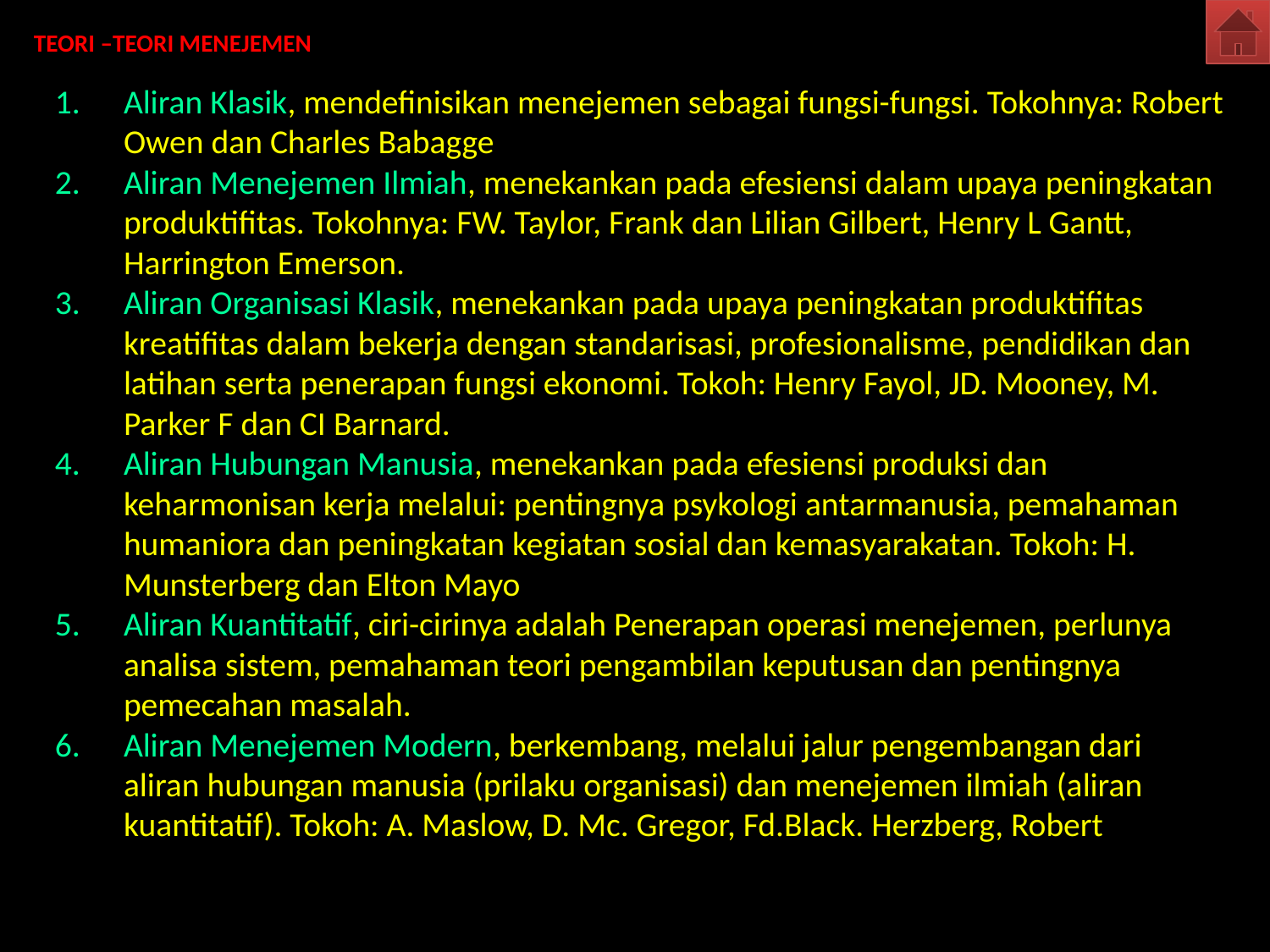

# TEORI –TEORI MENEJEMEN
Aliran Klasik, mendefinisikan menejemen sebagai fungsi-fungsi. Tokohnya: Robert Owen dan Charles Babagge
Aliran Menejemen Ilmiah, menekankan pada efesiensi dalam upaya peningkatan produktifitas. Tokohnya: FW. Taylor, Frank dan Lilian Gilbert, Henry L Gantt, Harrington Emerson.
Aliran Organisasi Klasik, menekankan pada upaya peningkatan produktifitas kreatifitas dalam bekerja dengan standarisasi, profesionalisme, pendidikan dan latihan serta penerapan fungsi ekonomi. Tokoh: Henry Fayol, JD. Mooney, M. Parker F dan CI Barnard.
Aliran Hubungan Manusia, menekankan pada efesiensi produksi dan keharmonisan kerja melalui: pentingnya psykologi antarmanusia, pemahaman humaniora dan peningkatan kegiatan sosial dan kemasyarakatan. Tokoh: H. Munsterberg dan Elton Mayo
Aliran Kuantitatif, ciri-cirinya adalah Penerapan operasi menejemen, perlunya analisa sistem, pemahaman teori pengambilan keputusan dan pentingnya pemecahan masalah.
Aliran Menejemen Modern, berkembang, melalui jalur pengembangan dari aliran hubungan manusia (prilaku organisasi) dan menejemen ilmiah (aliran kuantitatif). Tokoh: A. Maslow, D. Mc. Gregor, Fd.Black. Herzberg, Robert